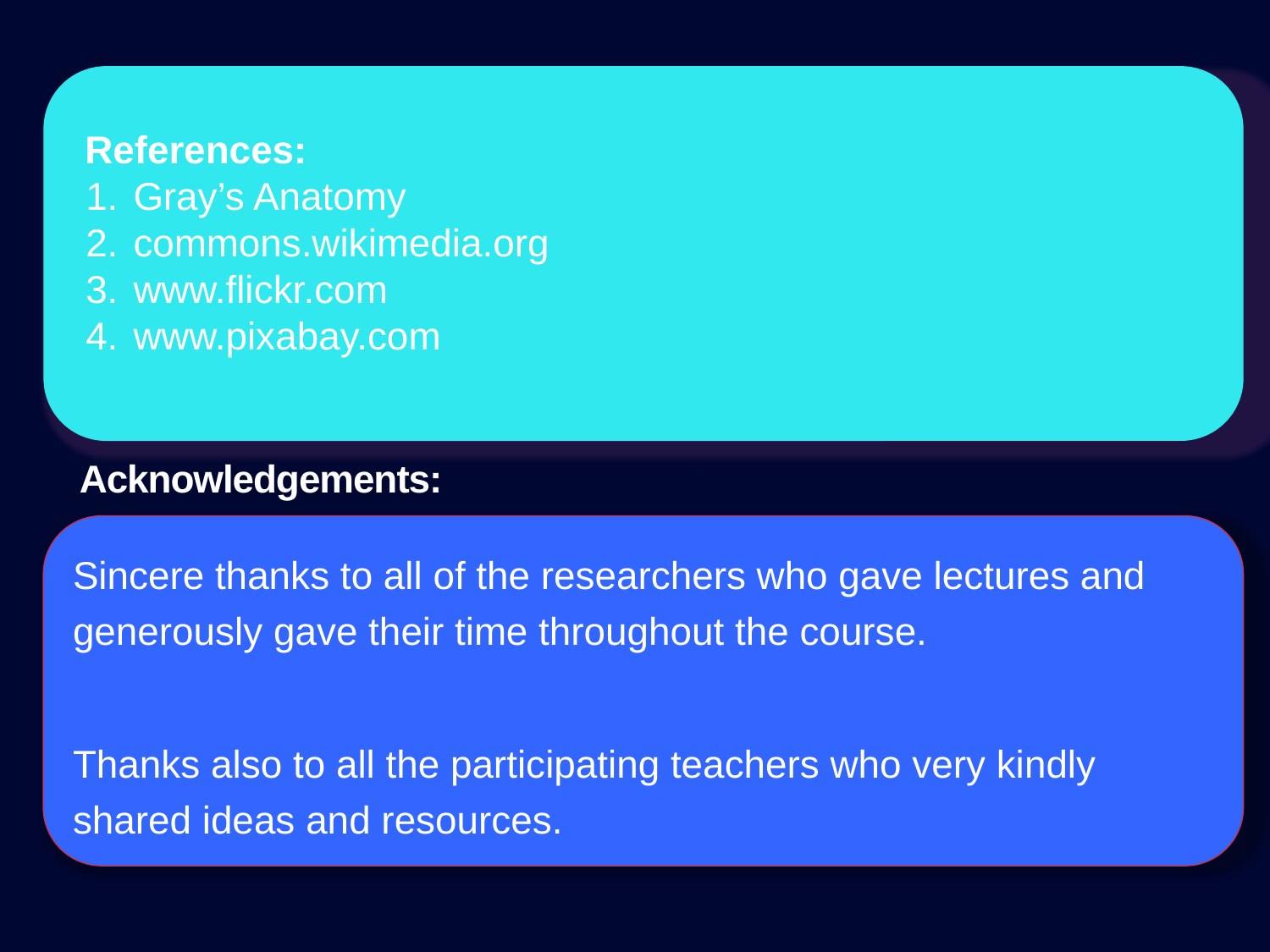

References:
Gray’s Anatomy
commons.wikimedia.org
www.flickr.com
www.pixabay.com

Acknowledgements:

Sincere thanks to all of the researchers who gave lectures and generously gave their time throughout the course.

Thanks also to all the participating teachers who very kindly shared ideas and resources.